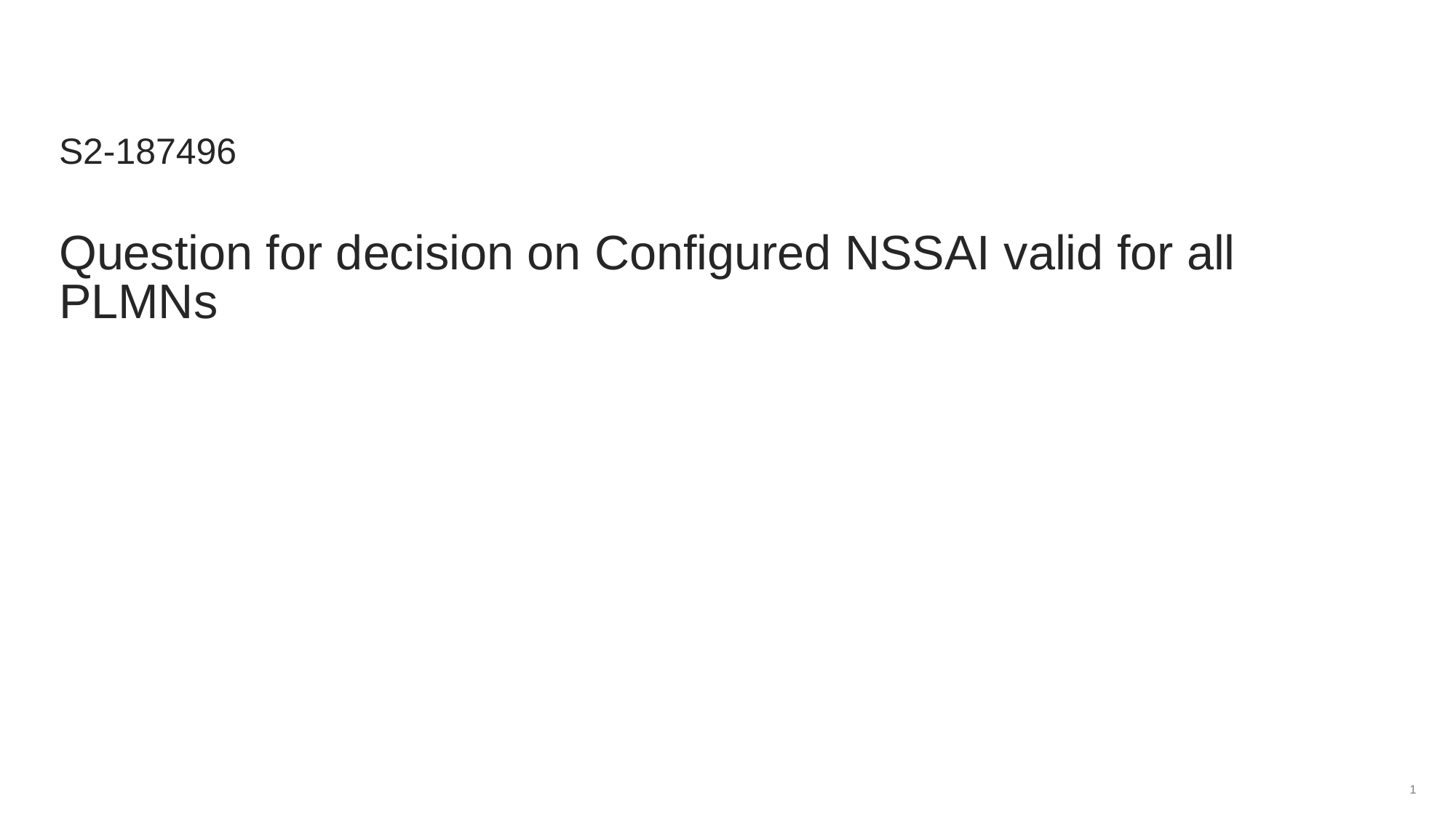

S2-187496
Question for decision on Configured NSSAI valid for all PLMNs